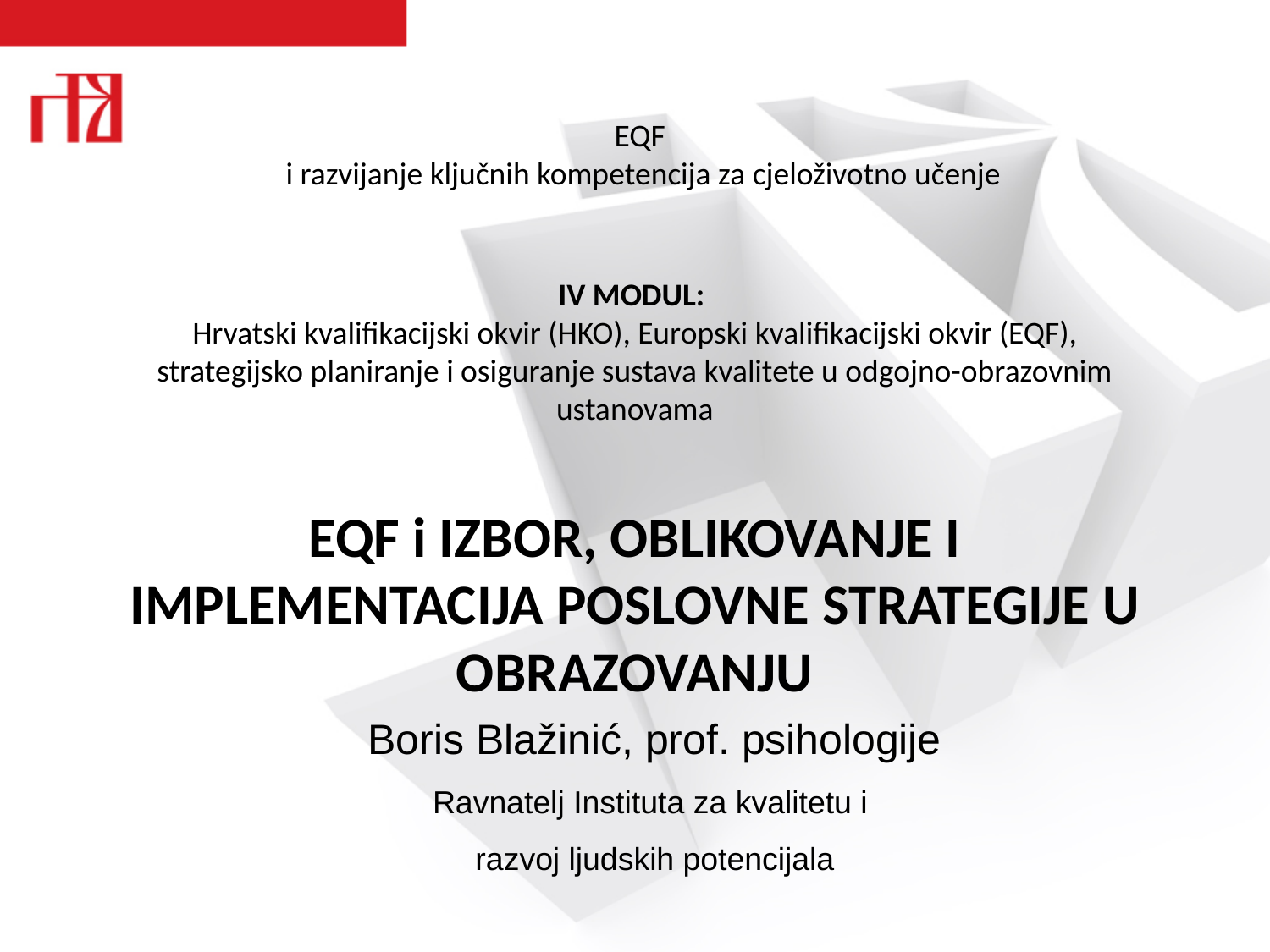

EQF
 i razvijanje ključnih kompetencija za cjeloživotno učenje
IV MODUL:
Hrvatski kvalifikacijski okvir (HKO), Europski kvalifikacijski okvir (EQF), strategijsko planiranje i osiguranje sustava kvalitete u odgojno-obrazovnim ustanovama

EQF i IZBOR, OBLIKOVANJE I IMPLEMENTACIJA POSLOVNE STRATEGIJE U OBRAZOVANJU
Boris Blažinić, prof. psihologije
Ravnatelj Instituta za kvalitetu i
razvoj ljudskih potencijala